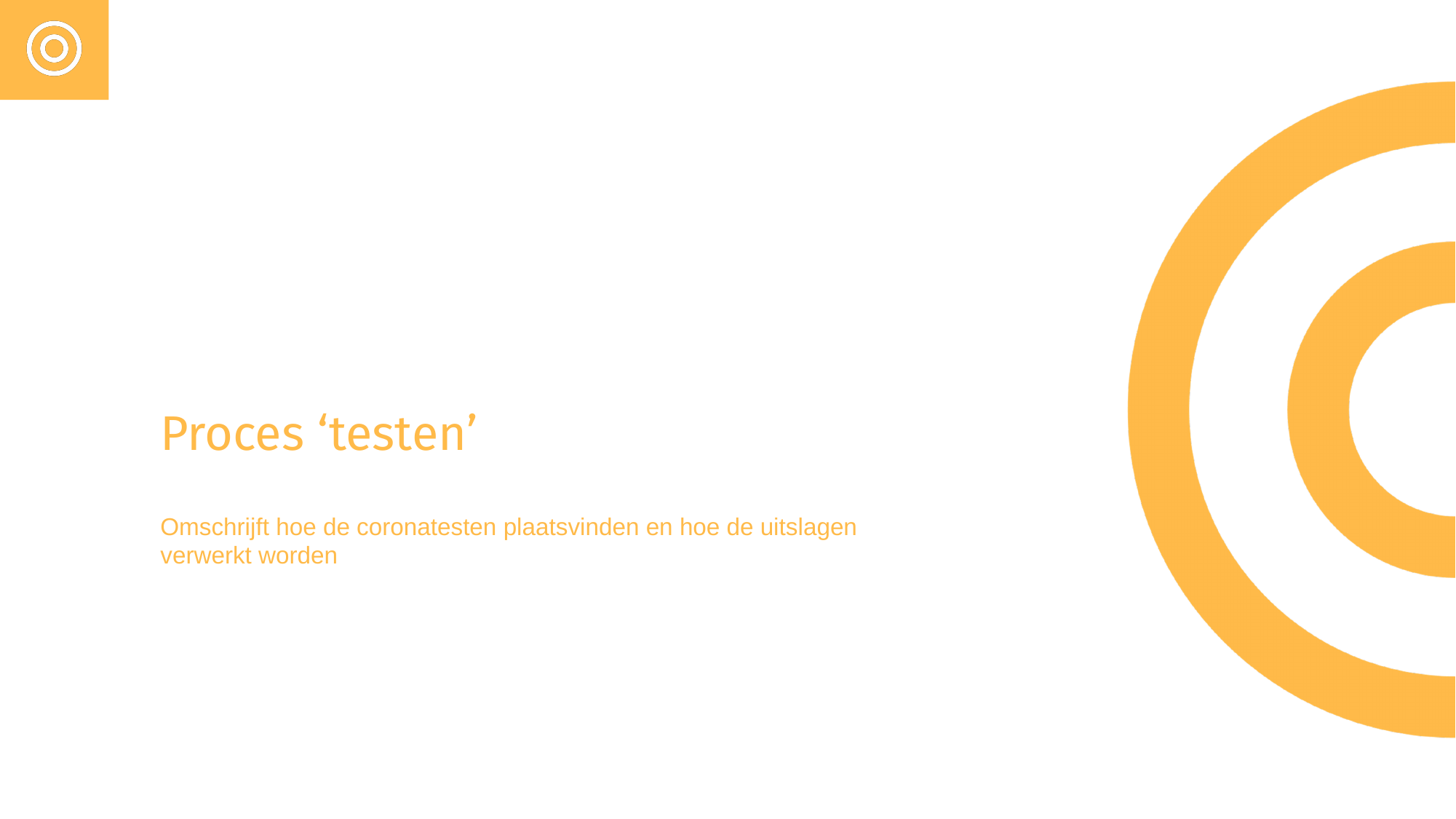

# Proces ‘testen’
Omschrijft hoe de coronatesten plaatsvinden en hoe de uitslagen verwerkt worden